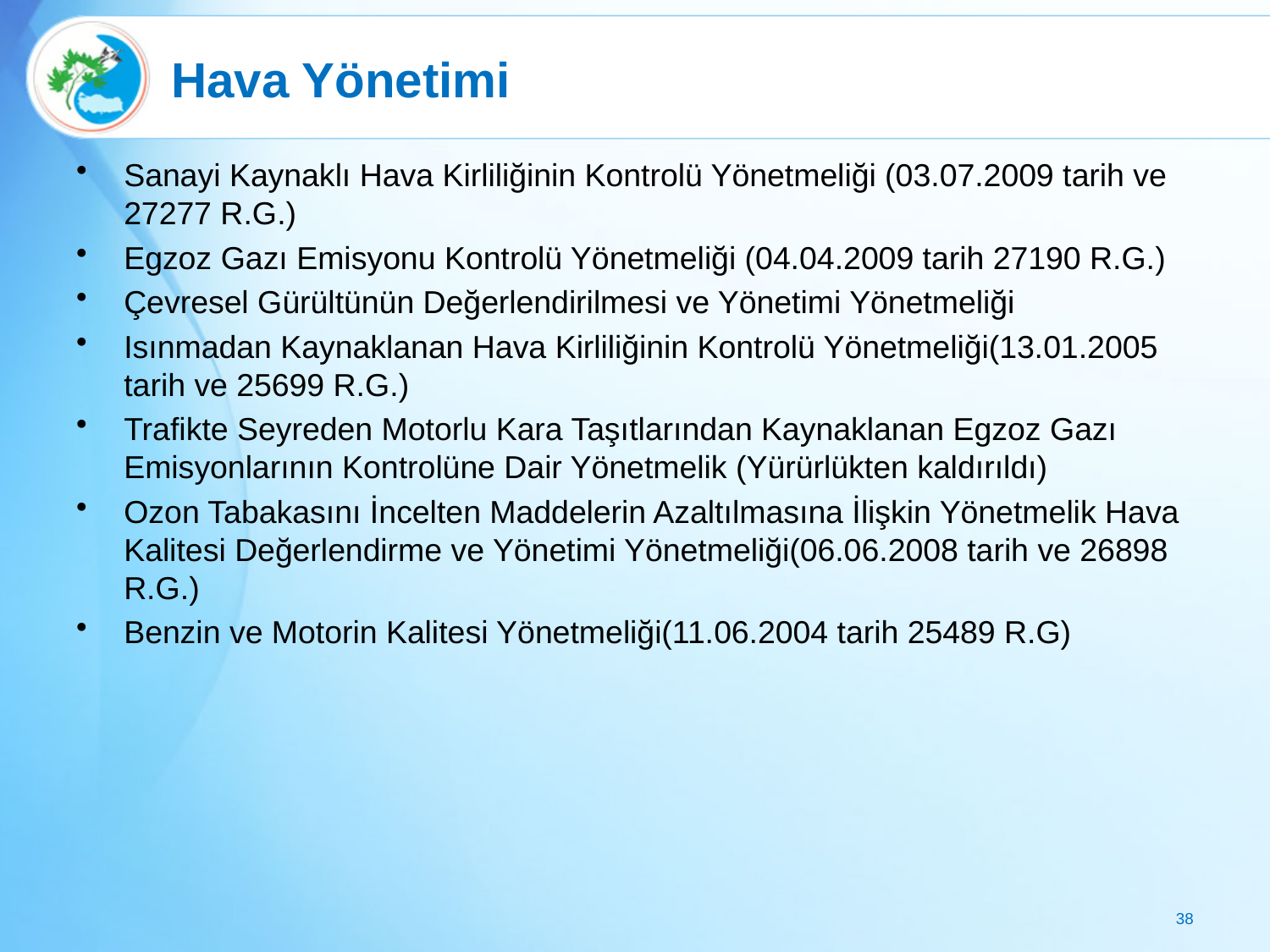

# Hava Yönetimi
Sanayi Kaynaklı Hava Kirliliğinin Kontrolü Yönetmeliği (03.07.2009 tarih ve 27277 R.G.)
Egzoz Gazı Emisyonu Kontrolü Yönetmeliği (04.04.2009 tarih 27190 R.G.)
Çevresel Gürültünün Değerlendirilmesi ve Yönetimi Yönetmeliği
Isınmadan Kaynaklanan Hava Kirliliğinin Kontrolü Yönetmeliği(13.01.2005 tarih ve 25699 R.G.)
Trafikte Seyreden Motorlu Kara Taşıtlarından Kaynaklanan Egzoz Gazı Emisyonlarının Kontrolüne Dair Yönetmelik (Yürürlükten kaldırıldı)
Ozon Tabakasını İncelten Maddelerin Azaltılmasına İlişkin Yönetmelik Hava Kalitesi Değerlendirme ve Yönetimi Yönetmeliği(06.06.2008 tarih ve 26898 R.G.)
Benzin ve Motorin Kalitesi Yönetmeliği(11.06.2004 tarih 25489 R.G)
38